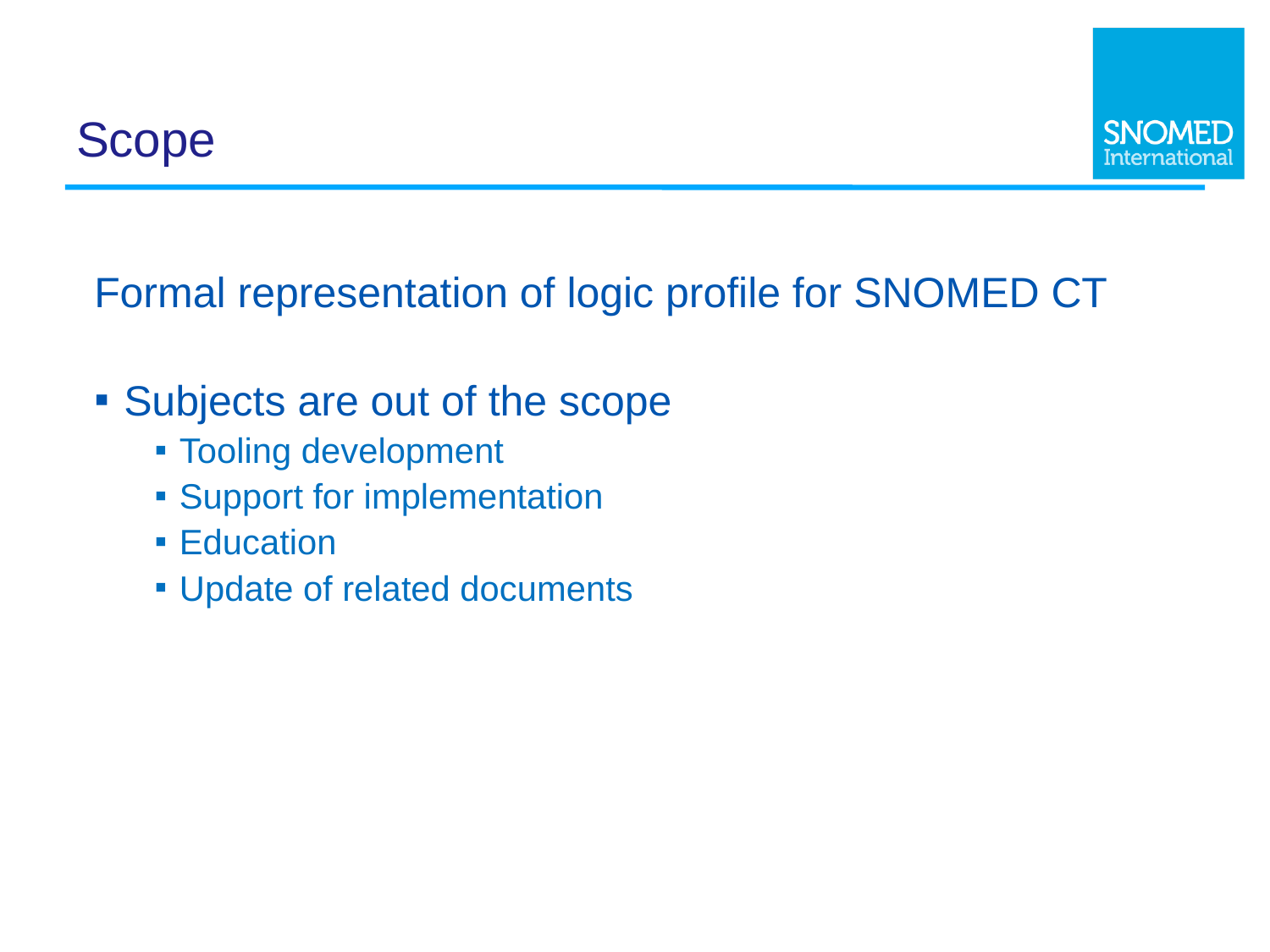

# Scope

Formal representation of logic profile for SNOMED CT

Subjects are out of the scope
Tooling development
Support for implementation
Education
Update of related documents